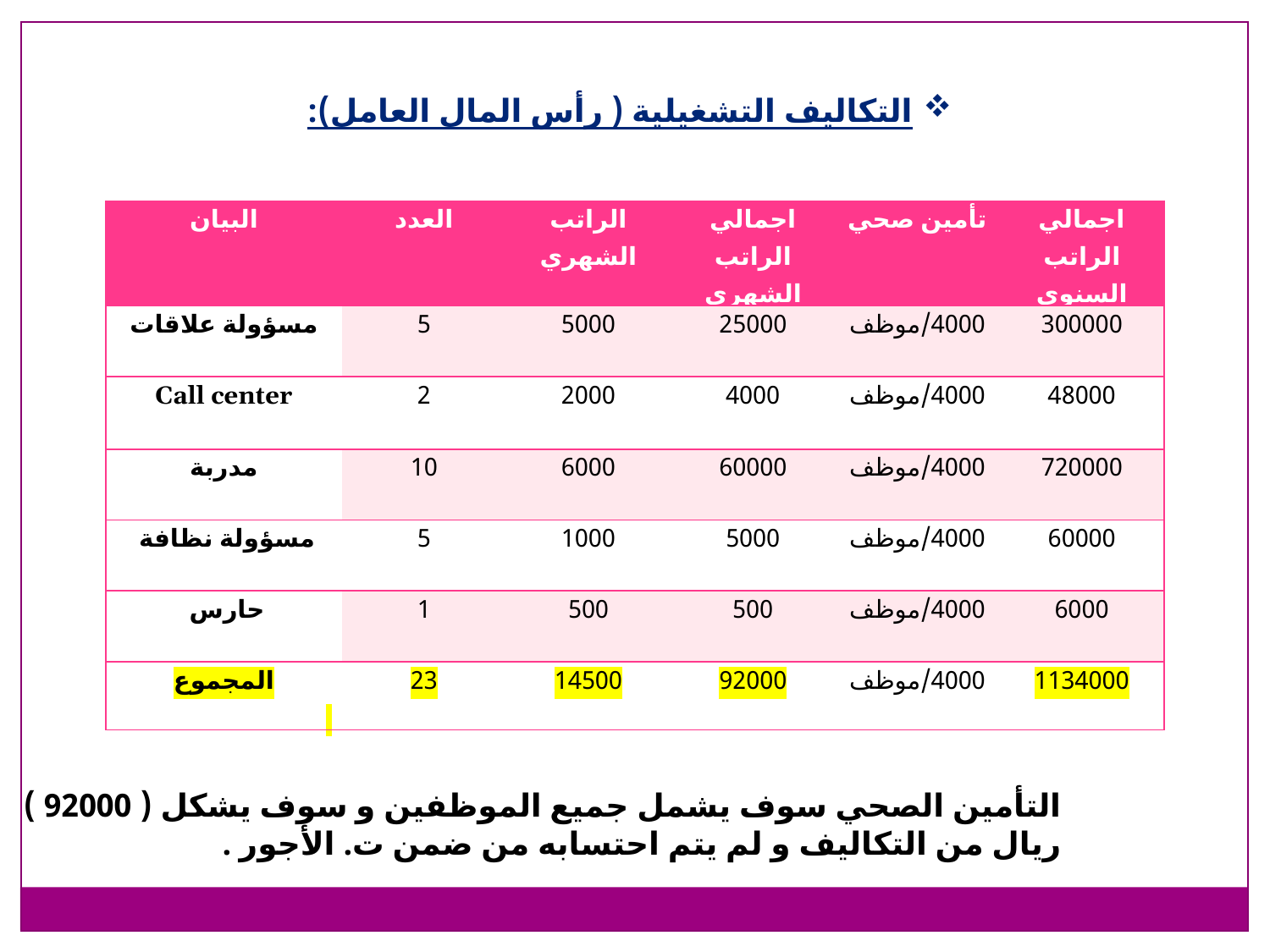

التكاليف التشغيلية ( رأس المال العامل):

| البيان | العدد | الراتب الشهري | اجمالي الراتب الشهري | تأمين صحي | اجمالي الراتب السنوي |
| --- | --- | --- | --- | --- | --- |
| مسؤولة علاقات | 5 | 5000 | 25000 | 4000/موظف | 300000 |
| Call center | 2 | 2000 | 4000 | 4000/موظف | 48000 |
| مدربة | 10 | 6000 | 60000 | 4000/موظف | 720000 |
| مسؤولة نظافة | 5 | 1000 | 5000 | 4000/موظف | 60000 |
| حارس | 1 | 500 | 500 | 4000/موظف | 6000 |
| المجموع | 23 | 14500 | 92000 | 4000/موظف | 1134000 |
التأمين الصحي سوف يشمل جميع الموظفين و سوف يشكل ( 92000 ) ريال من التكاليف و لم يتم احتسابه من ضمن ت. الأجور .